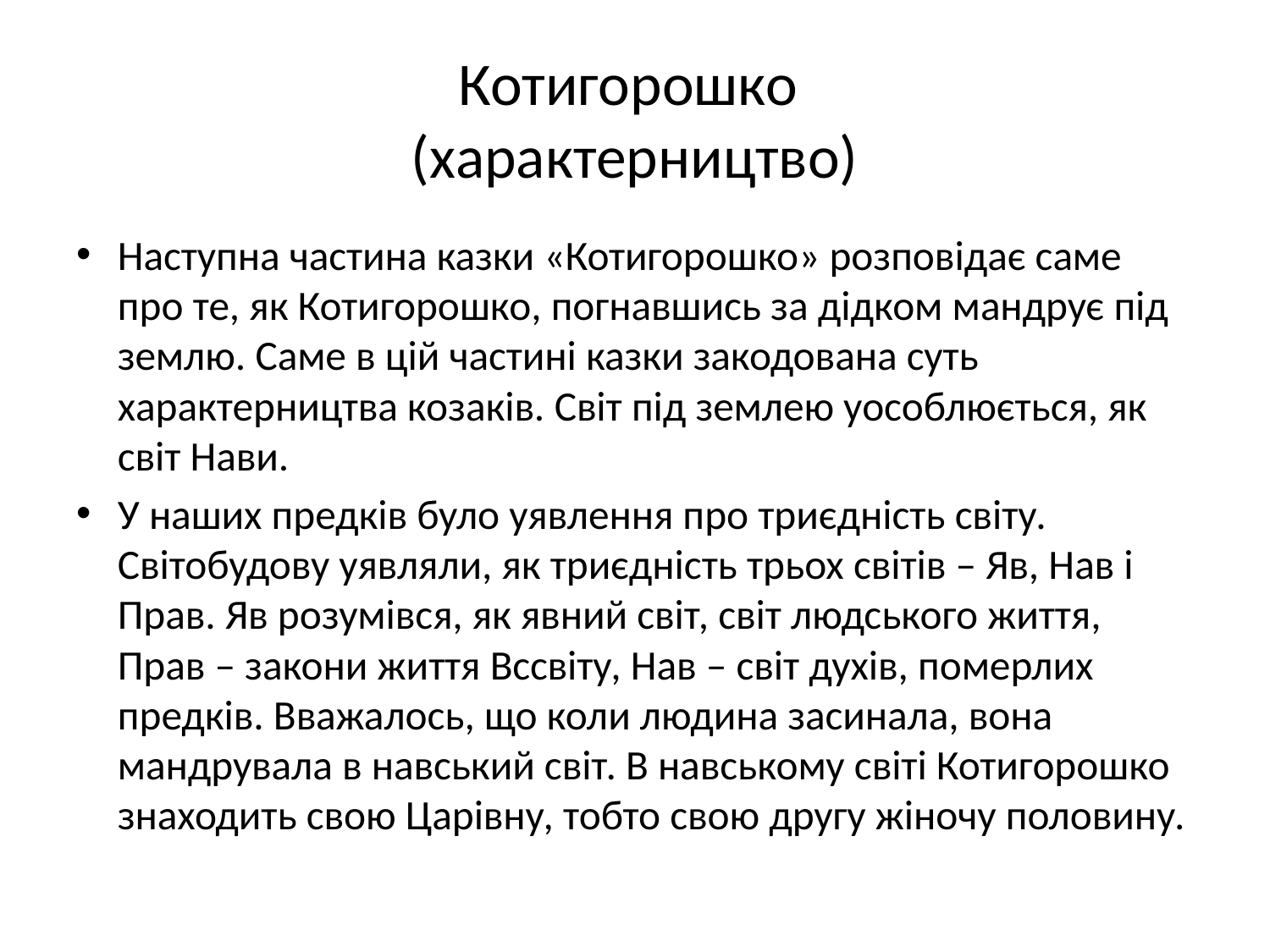

# Котигорошко (характерництво)
Наступна частина казки «Котигорошко» розповідає саме про те, як Котигорошко, погнавшись за дідком мандрує під землю. Саме в цій частині казки закодована суть характерництва козаків. Світ під землею уособлюється, як світ Нави.
У наших предків було уявлення про триєдність світу. Світобудову уявляли, як триєдність трьох світів – Яв, Нав і Прав. Яв розумівся, як явний світ, світ людського життя, Прав – закони життя Вссвіту, Нав – світ духів, померлих предків. Вважалось, що коли людина засинала, вона мандрувала в навський світ. В навському світі Котигорошко знаходить свою Царівну, тобто свою другу жіночу половину.